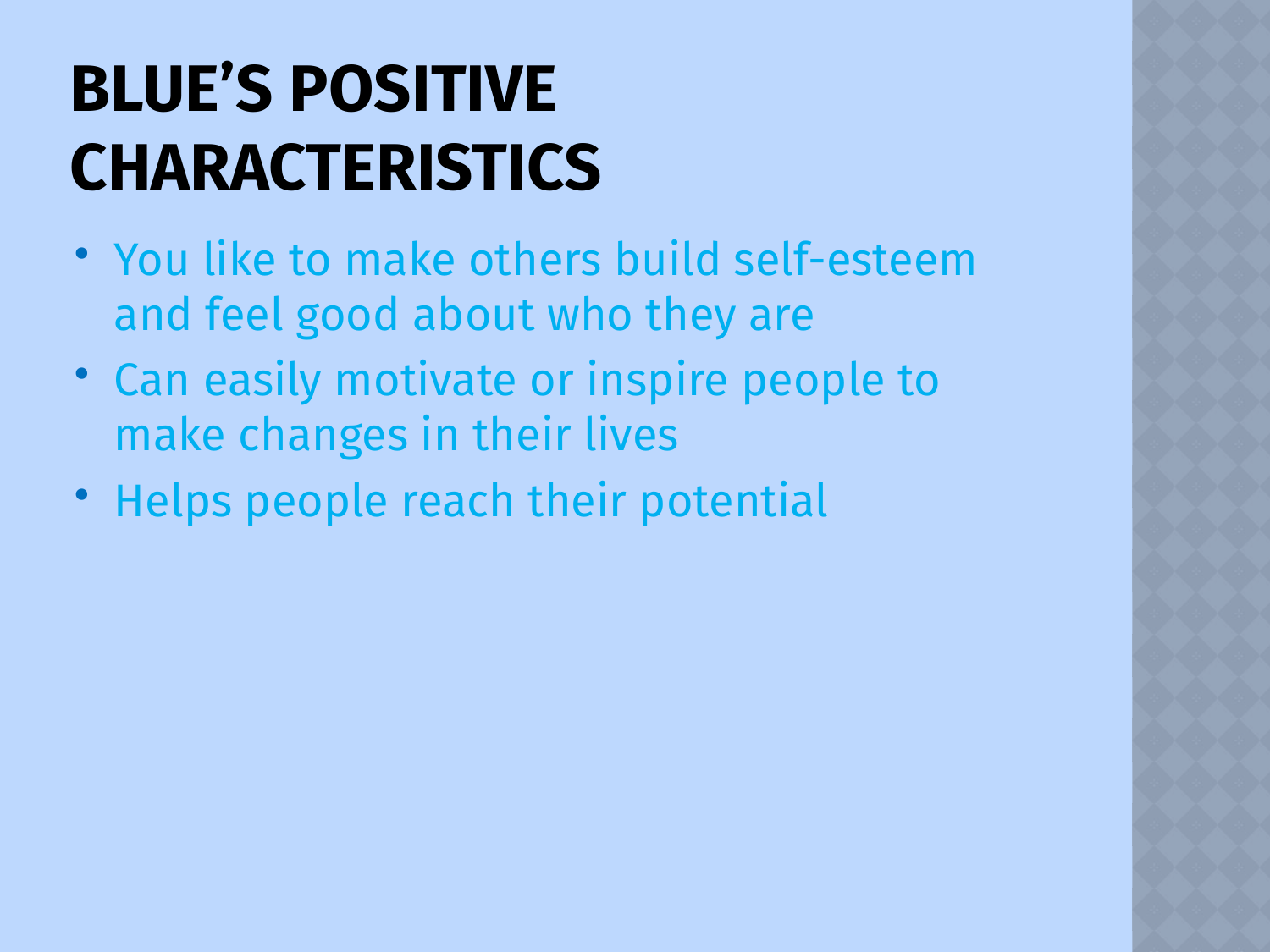

# Blue’s Positive Characteristics
You like to make others build self-esteem and feel good about who they are
Can easily motivate or inspire people to make changes in their lives
Helps people reach their potential